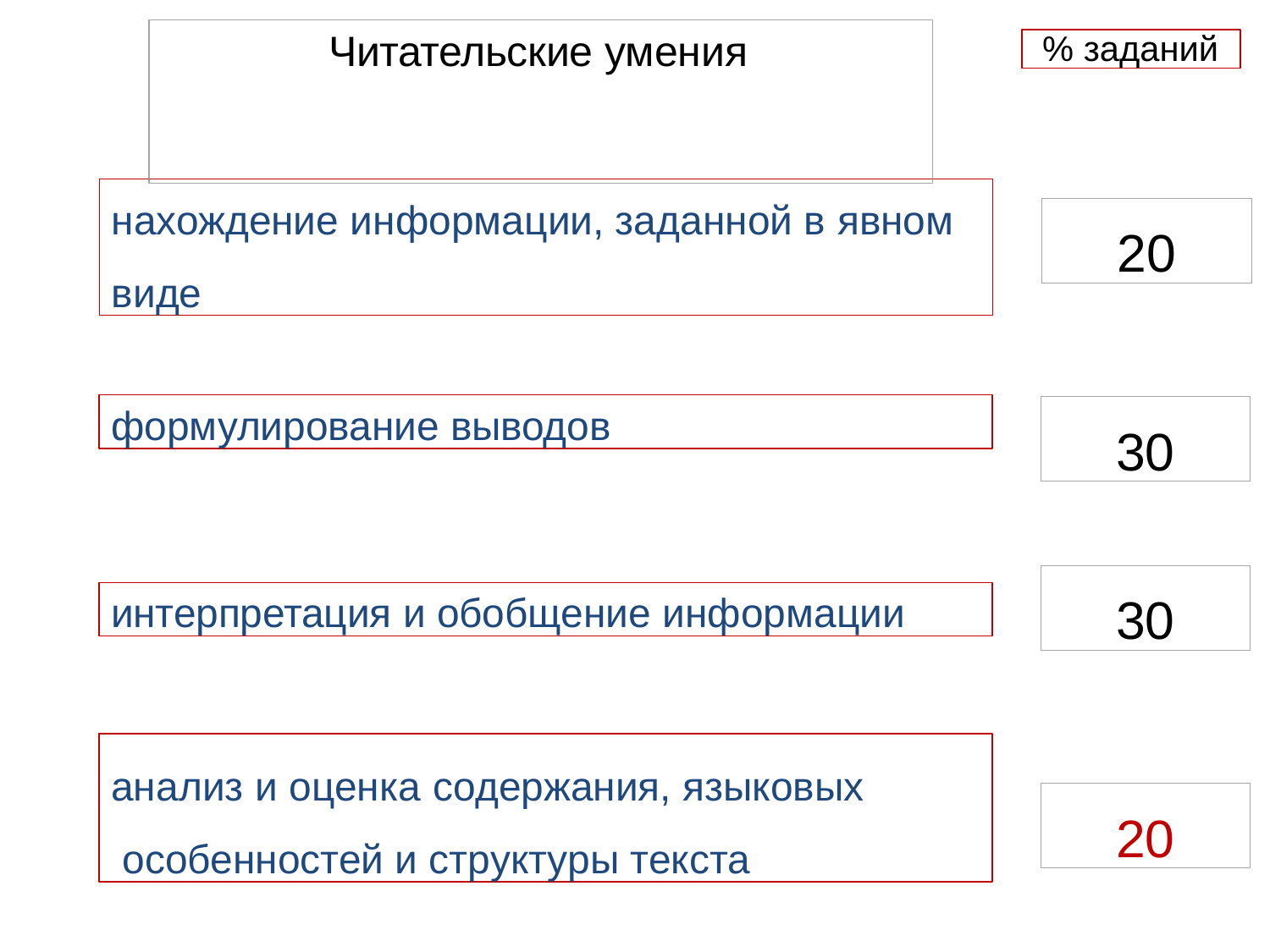

# Читательские умения
% заданий
нахождение информации, заданной в явном
виде
20
формулирование выводов
30
30
интерпретация и обобщение информации
анализ и оценка содержания, языковых  особенностей и структуры текста
20